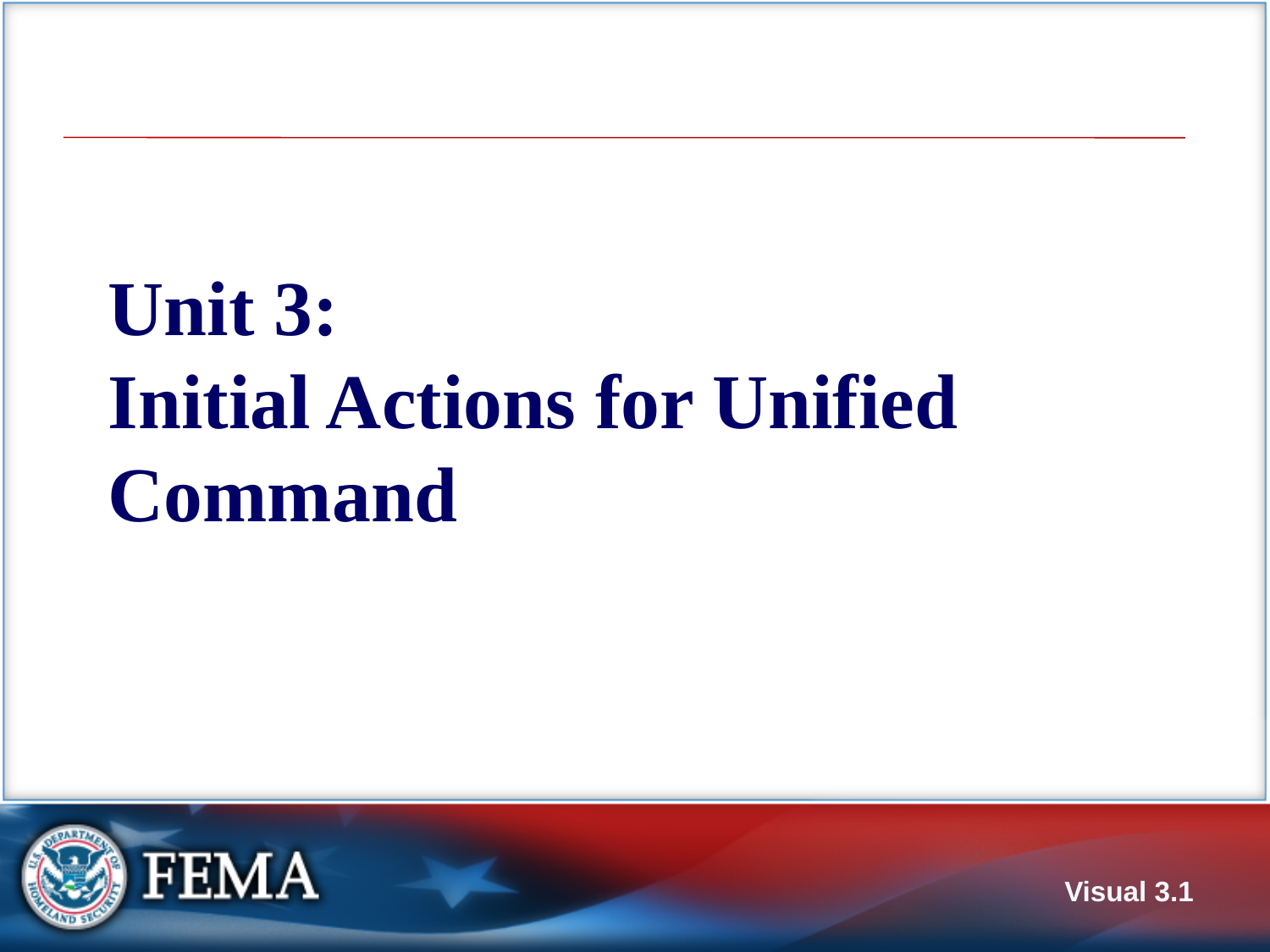

# Unit 3: Initial Actions for Unified Command
Visual 3.1